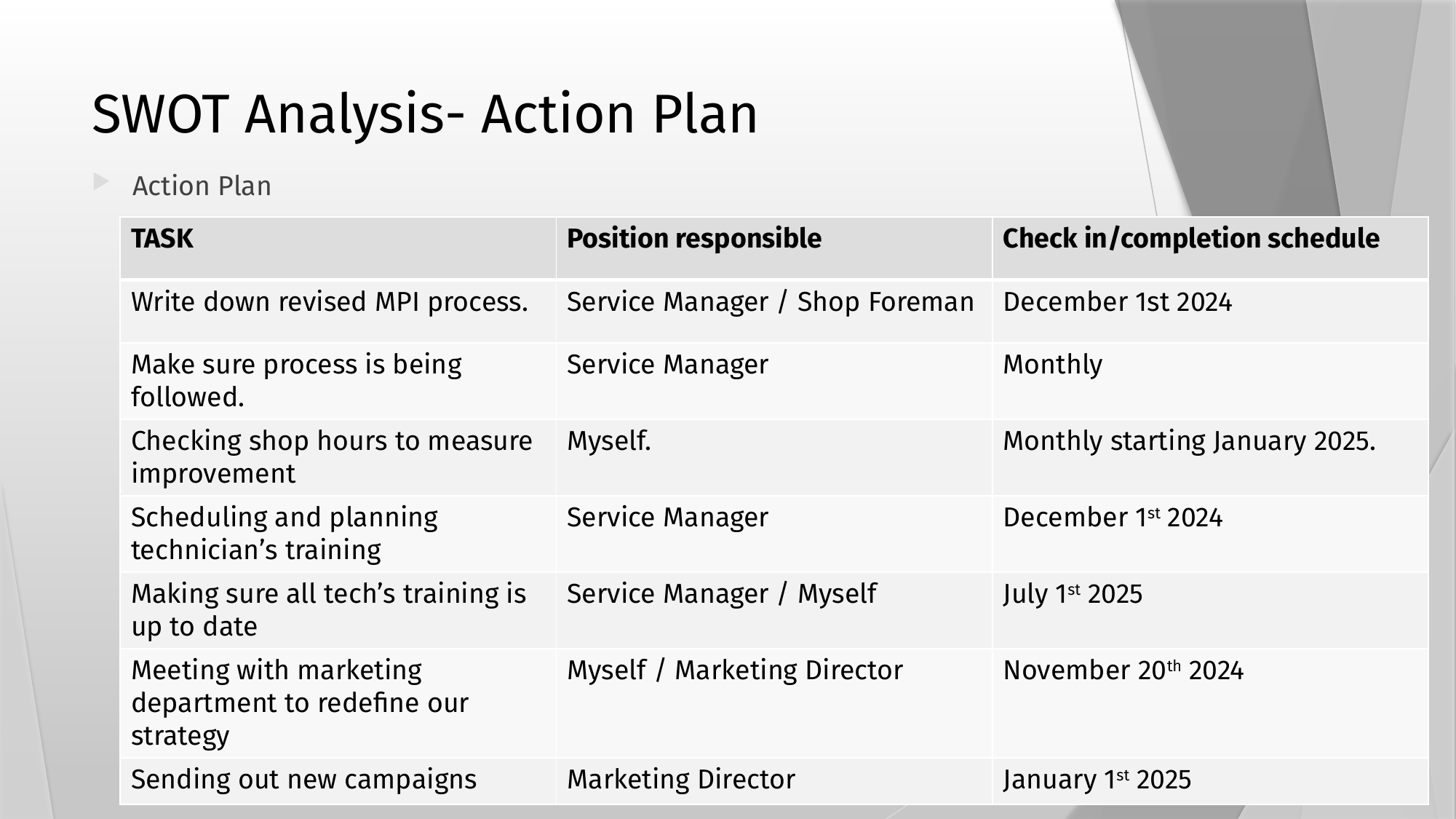

# SWOT Analysis- Action Plan
Action Plan

| TASK | Position responsible | Check in/completion schedule |
| --- | --- | --- |
| Write down revised MPI process. | Service Manager / Shop Foreman | December 1st 2024 |
| Make sure process is being followed. | Service Manager | Monthly |
| Checking shop hours to measure improvement | Myself. | Monthly starting January 2025. |
| Scheduling and planning technician’s training | Service Manager | December 1st 2024 |
| Making sure all tech’s training is up to date | Service Manager / Myself | July 1st 2025 |
| Meeting with marketing department to redefine our strategy | Myself / Marketing Director | November 20th 2024 |
| Sending out new campaigns | Marketing Director | January 1st 2025 |